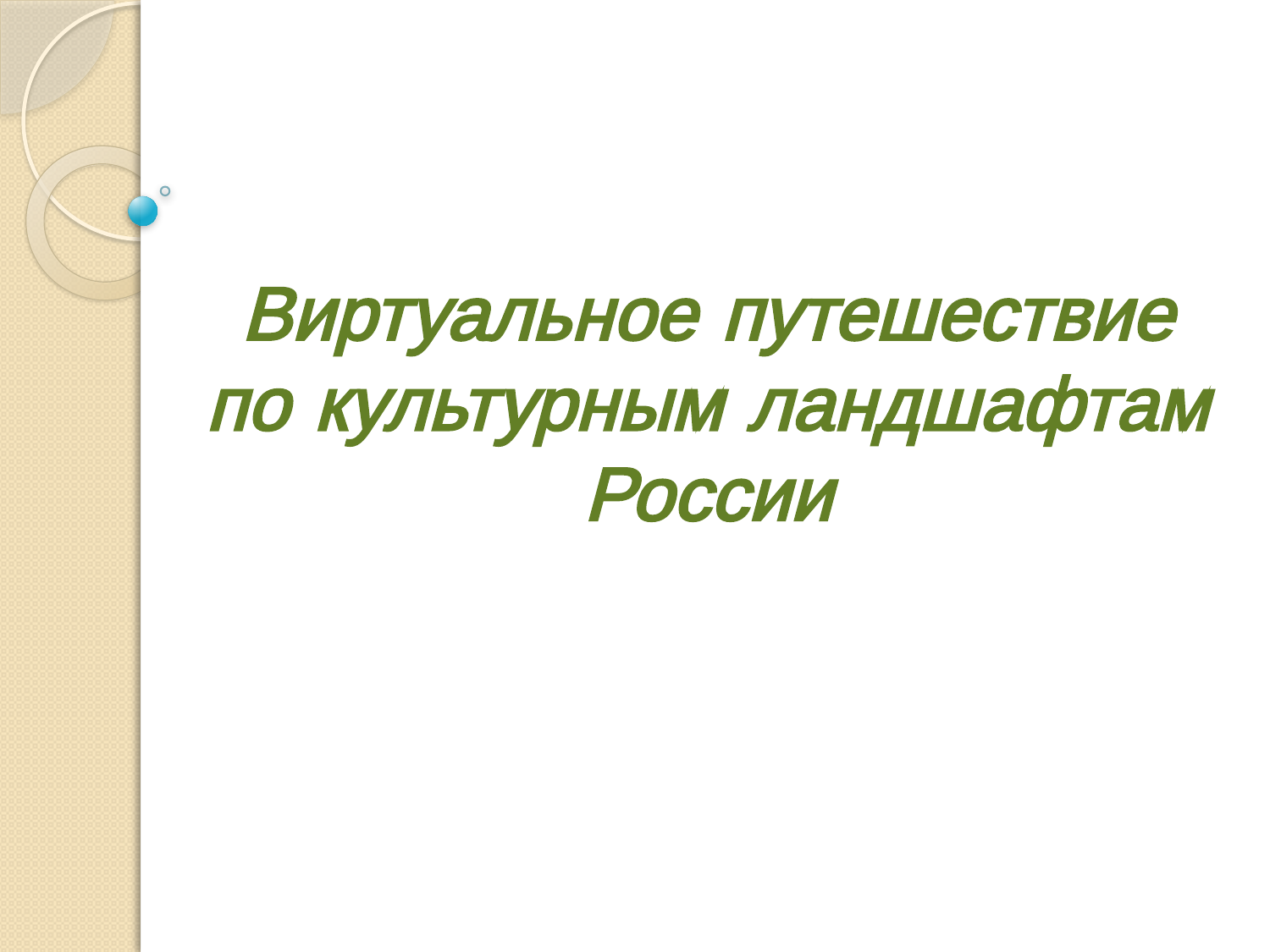

#

Виртуальное путешествие по культурным ландшафтам России